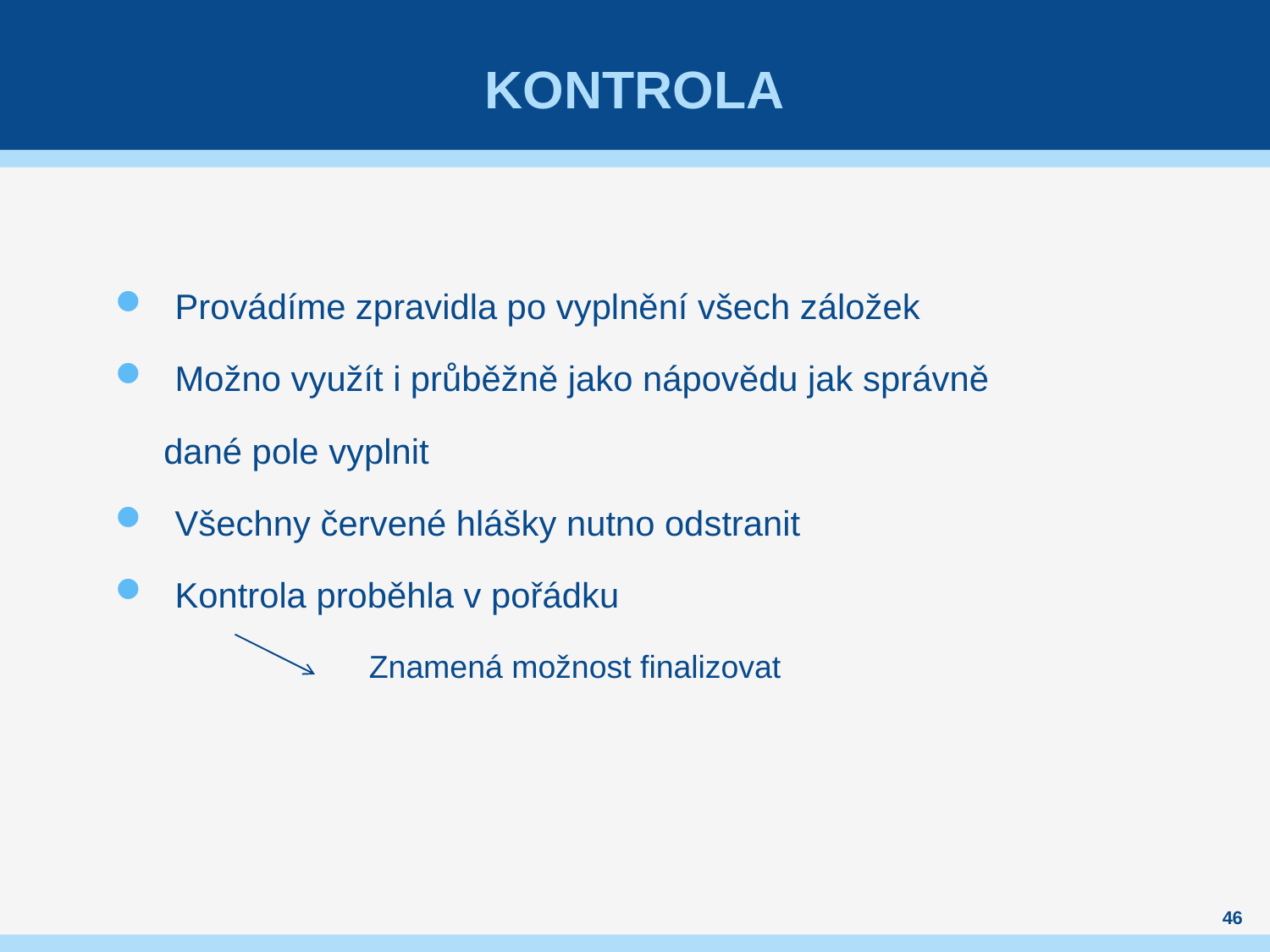

# kontrola
Provádíme zpravidla po vyplnění všech záložek
Možno využít i průběžně jako nápovědu jak správně
     dané pole vyplnit
Všechny červené hlášky nutno odstranit
Kontrola proběhla v pořádku
		Znamená možnost finalizovat
46